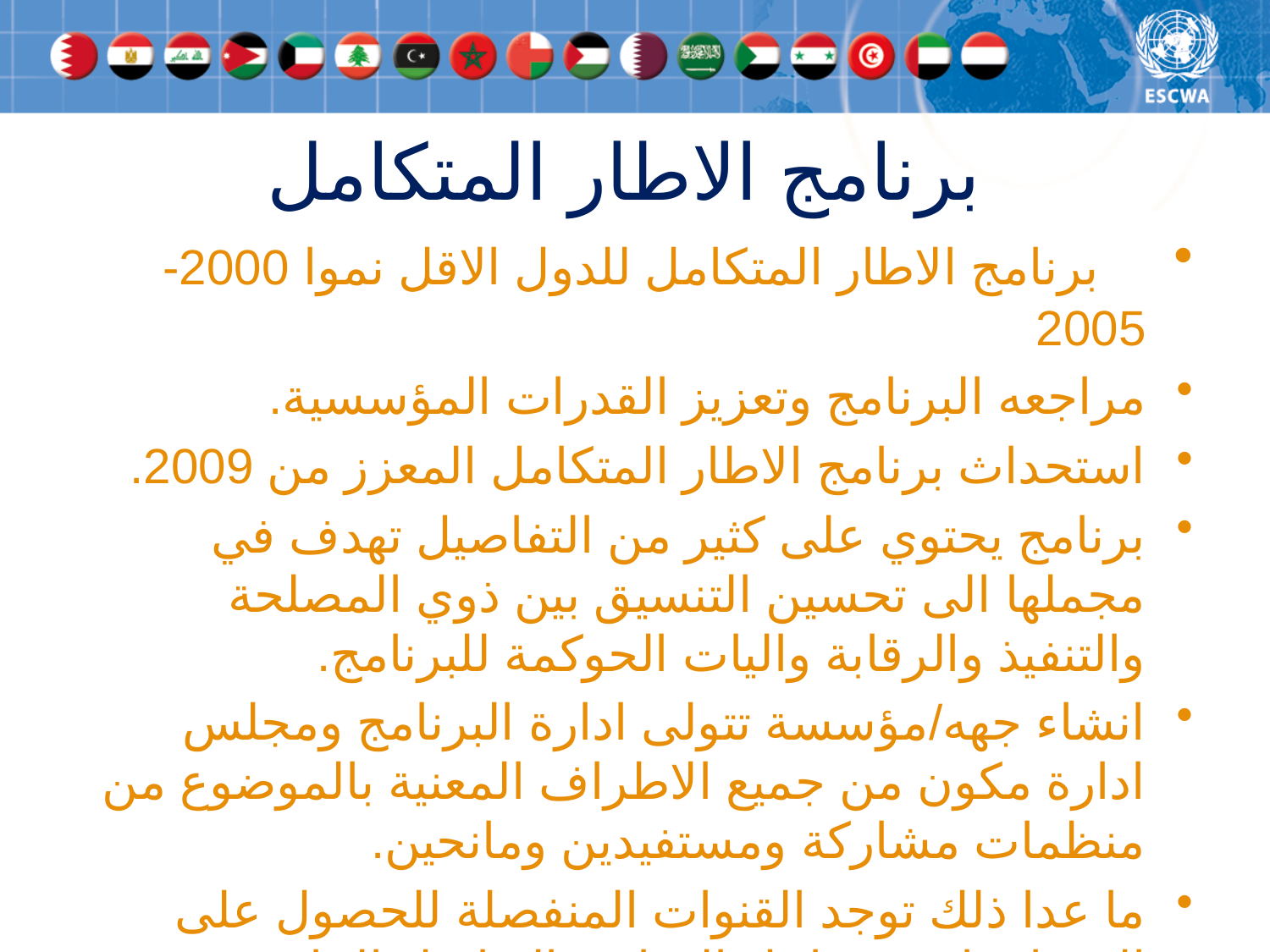

# برنامج الاطار المتكامل
   برنامج الاطار المتكامل للدول الاقل نموا 2000-2005
مراجعه البرنامج وتعزيز القدرات المؤسسية.
استحداث برنامج الاطار المتكامل المعزز من 2009.
برنامج يحتوي على كثير من التفاصيل تهدف في مجملها الى تحسين التنسيق بين ذوي المصلحة والتنفيذ والرقابة واليات الحوكمة للبرنامج.
انشاء جهه/مؤسسة تتولى ادارة البرنامج ومجلس ادارة مكون من جميع الاطراف المعنية بالموضوع من منظمات مشاركة ومستفيدين ومانحين.
ما عدا ذلك توجد القنوات المنفصلة للحصول على المساعدات من اجل التجارة بالتواصل الثنائي مع المانحين والمنظمات الدولية.